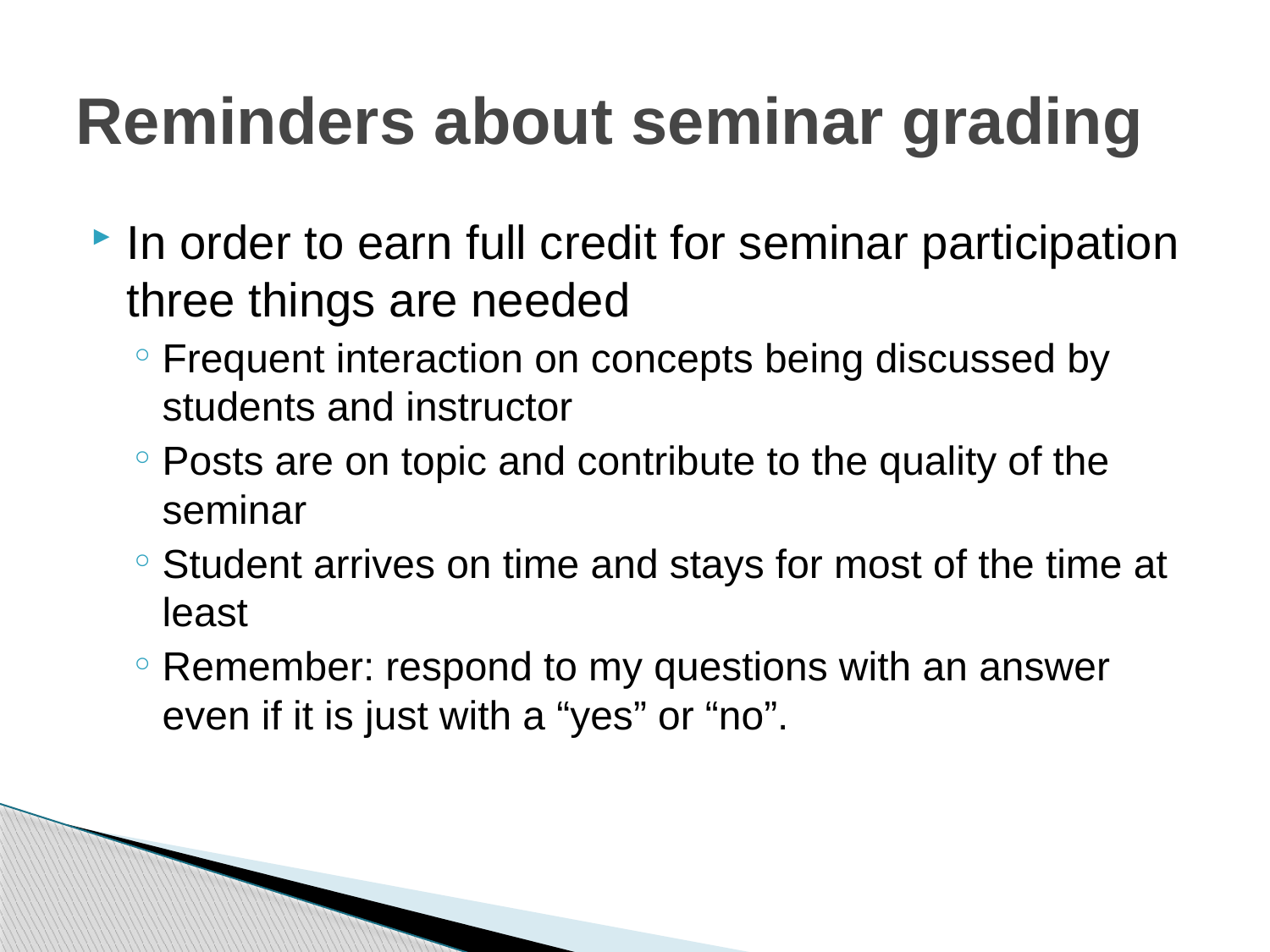

# Reminders about seminar grading
In order to earn full credit for seminar participation three things are needed
Frequent interaction on concepts being discussed by students and instructor
Posts are on topic and contribute to the quality of the seminar
Student arrives on time and stays for most of the time at least
Remember: respond to my questions with an answer even if it is just with a “yes” or “no”.